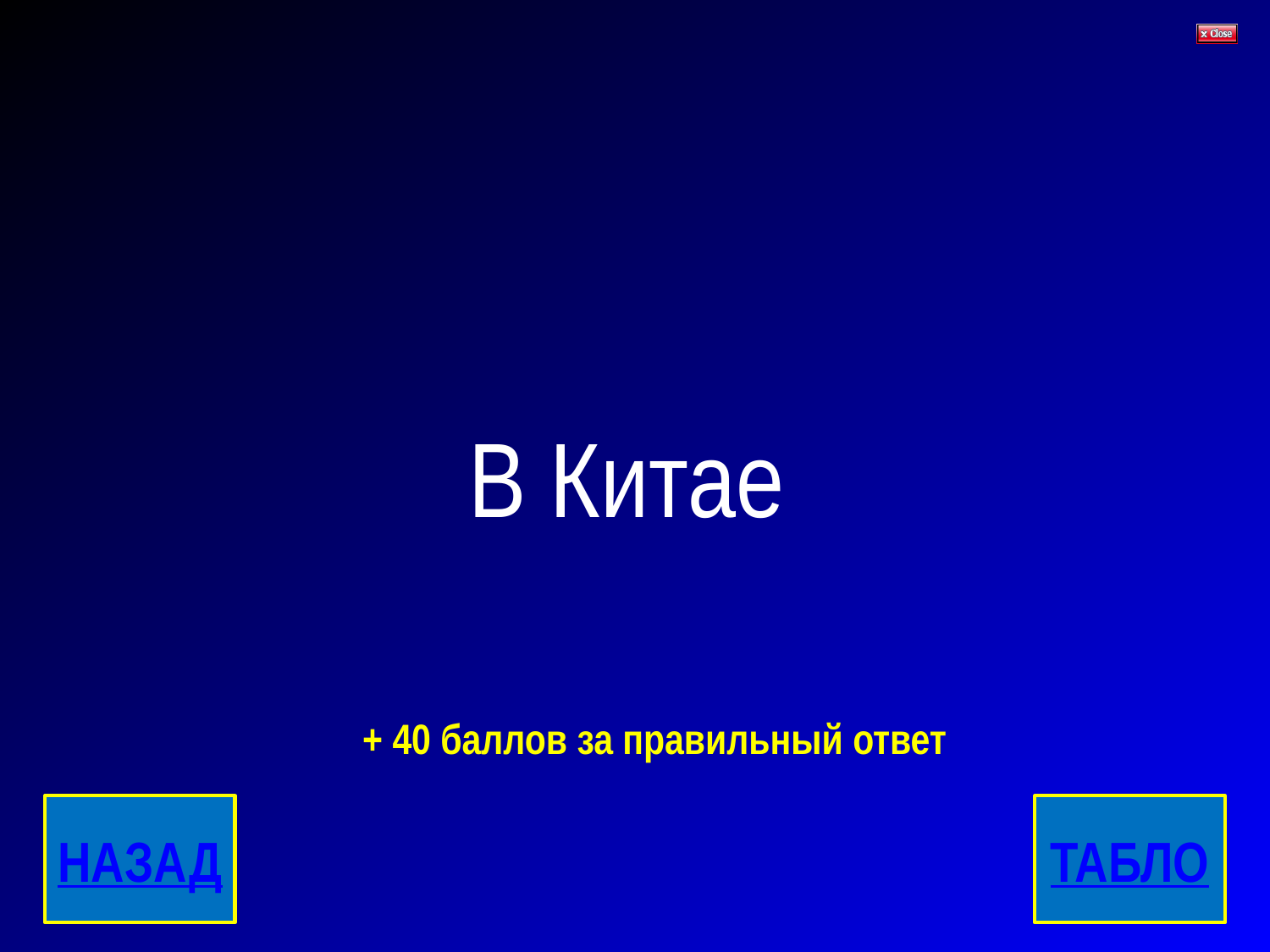

# В Китае
+ 40 баллов за правильный ответ
НАЗАД
ТАБЛО